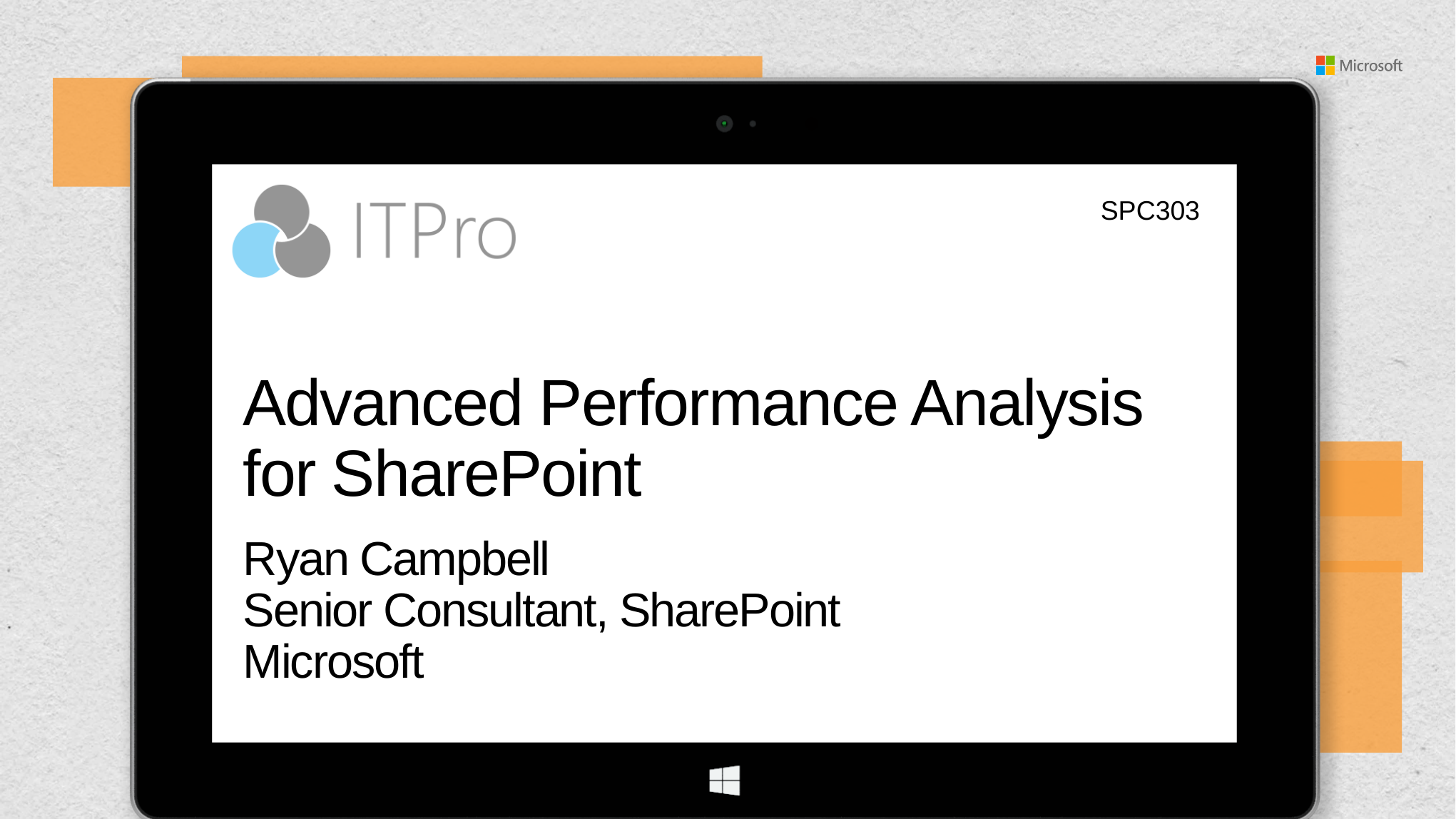

SPC303
# Advanced Performance Analysis for SharePoint
Ryan Campbell
Senior Consultant, SharePoint
Microsoft